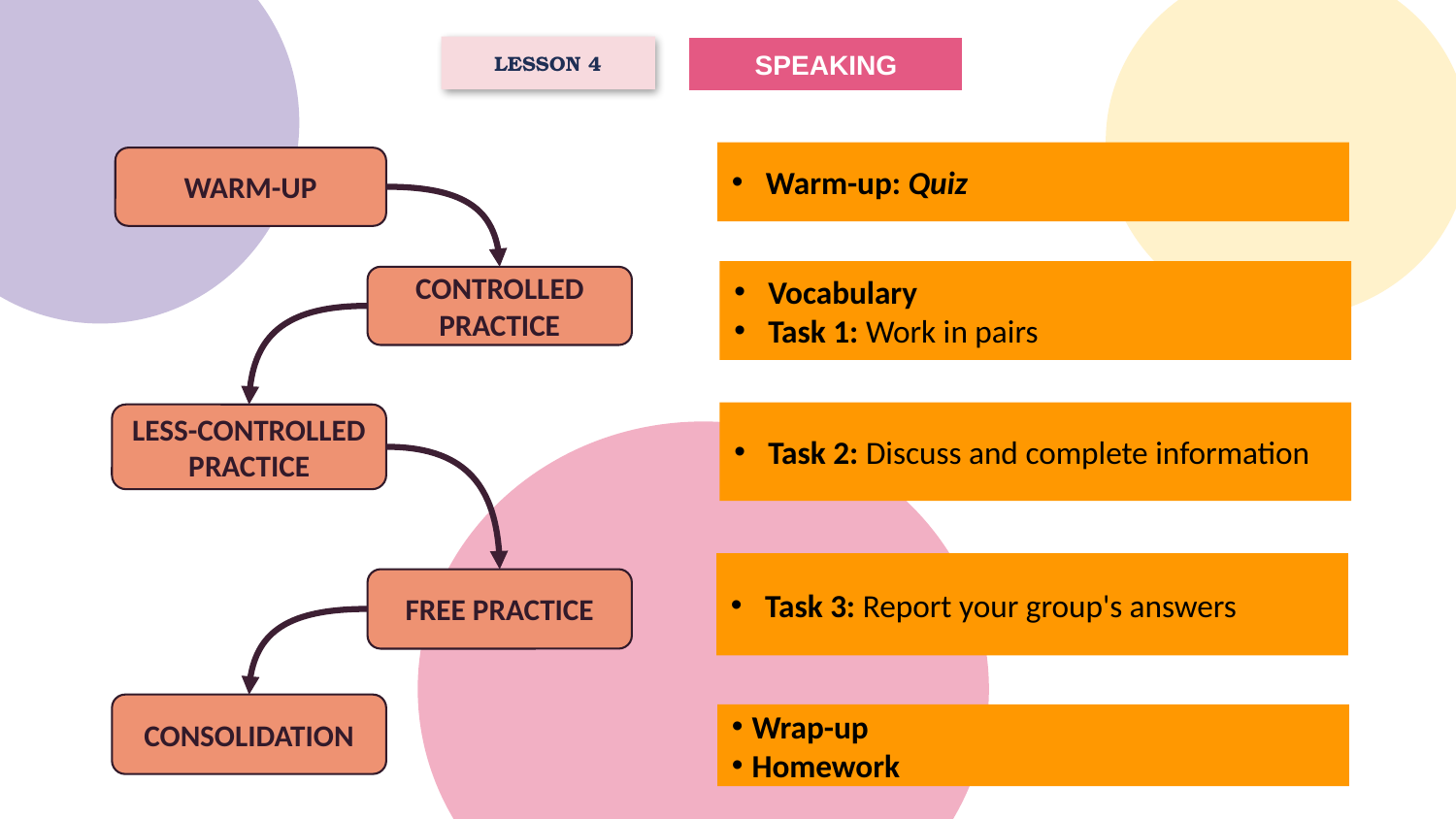

SPEAKING
LESSON 4
Warm-up: Quiz
WARM-UP
Vocabulary
Task 1: Work in pairs
CONTROLLED PRACTICE
Task 2: Discuss and complete information
LESS-CONTROLLED PRACTICE

Task 3: Report your group's answers
FREE PRACTICE
CONSOLIDATION
Wrap-up
Homework